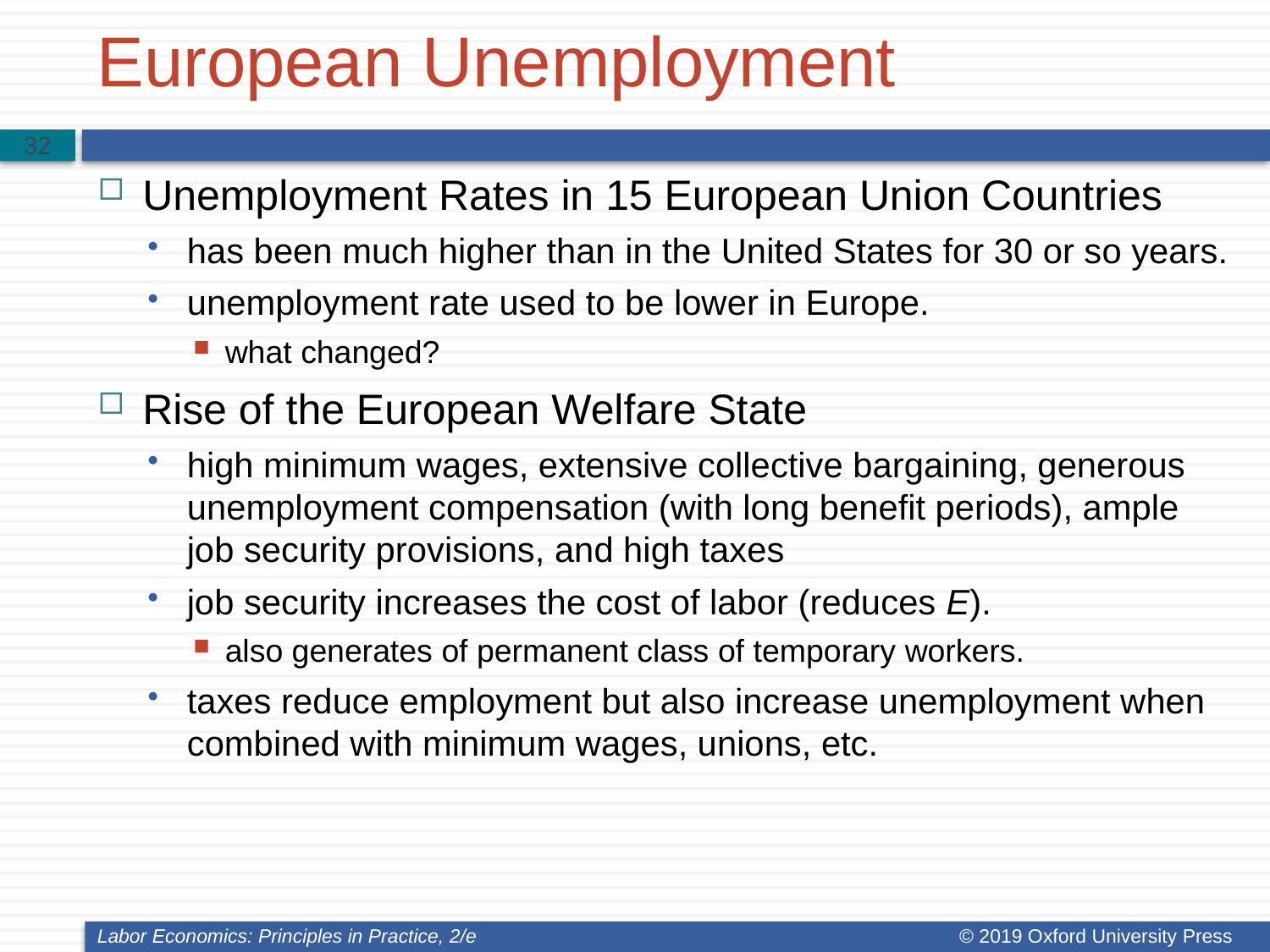

# European Unemployment
32
Unemployment Rates in 15 European Union Countries
has been much higher than in the United States for 30 or so years.
unemployment rate used to be lower in Europe.
what changed?
Rise of the European Welfare State
high minimum wages, extensive collective bargaining, generous unemployment compensation (with long benefit periods), ample job security provisions, and high taxes
job security increases the cost of labor (reduces E).
also generates of permanent class of temporary workers.
taxes reduce employment but also increase unemployment when combined with minimum wages, unions, etc.
Labor Economics: Principles in Practice, 2/e
© 2019 Oxford University Press